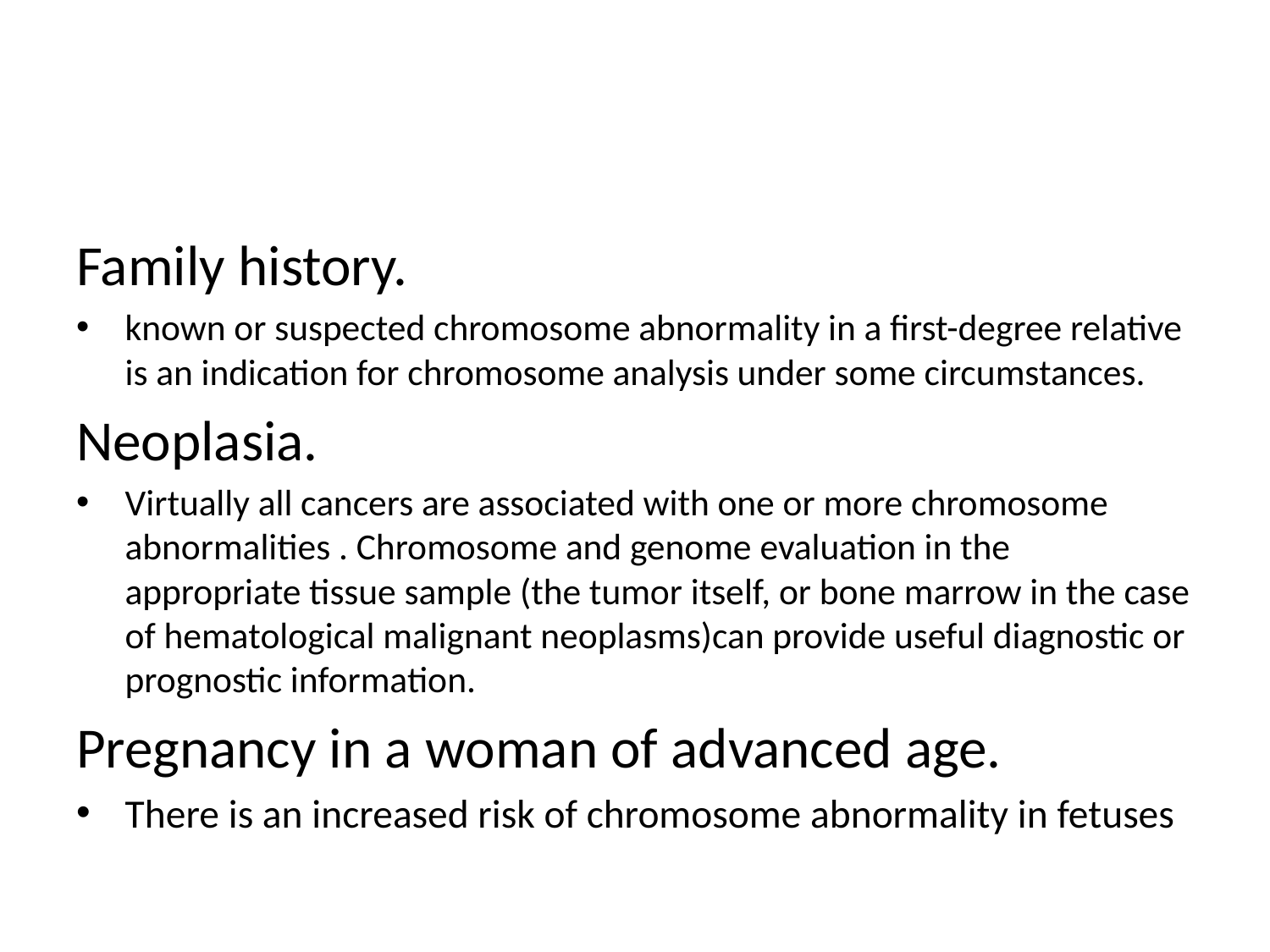

#
Family history.
known or suspected chromosome abnormality in a first-degree relative is an indication for chromosome analysis under some circumstances.
Neoplasia.
Virtually all cancers are associated with one or more chromosome abnormalities . Chromosome and genome evaluation in the appropriate tissue sample (the tumor itself, or bone marrow in the case of hematological malignant neoplasms)can provide useful diagnostic or prognostic information.
Pregnancy in a woman of advanced age.
There is an increased risk of chromosome abnormality in fetuses